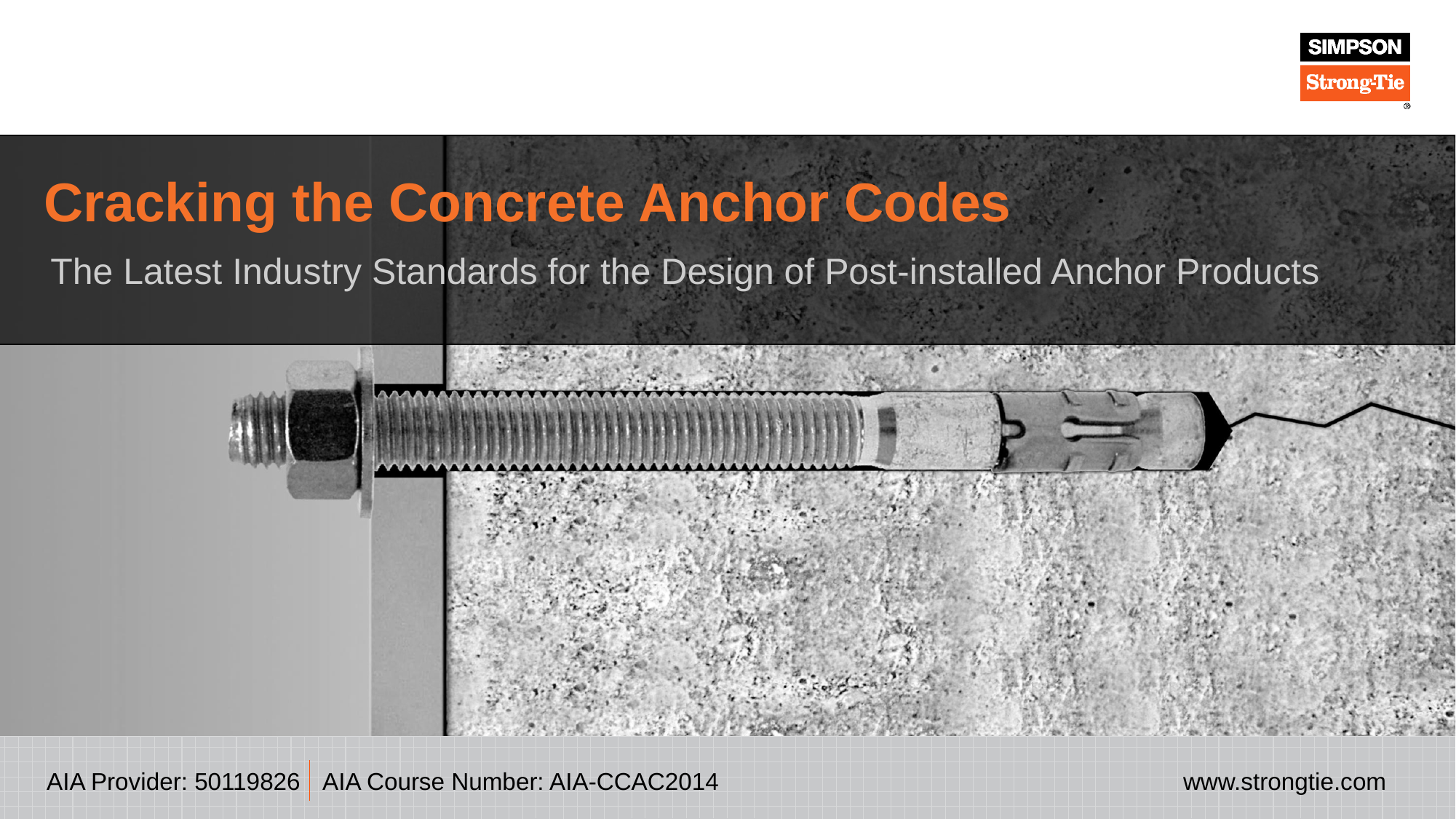

# Cracking the Concrete Anchor Codes
The Latest Industry Standards for the Design of Post-installed Anchor Products
AIA Provider: 50119826
AIA Course Number: AIA-CCAC2014
www.strongtie.com